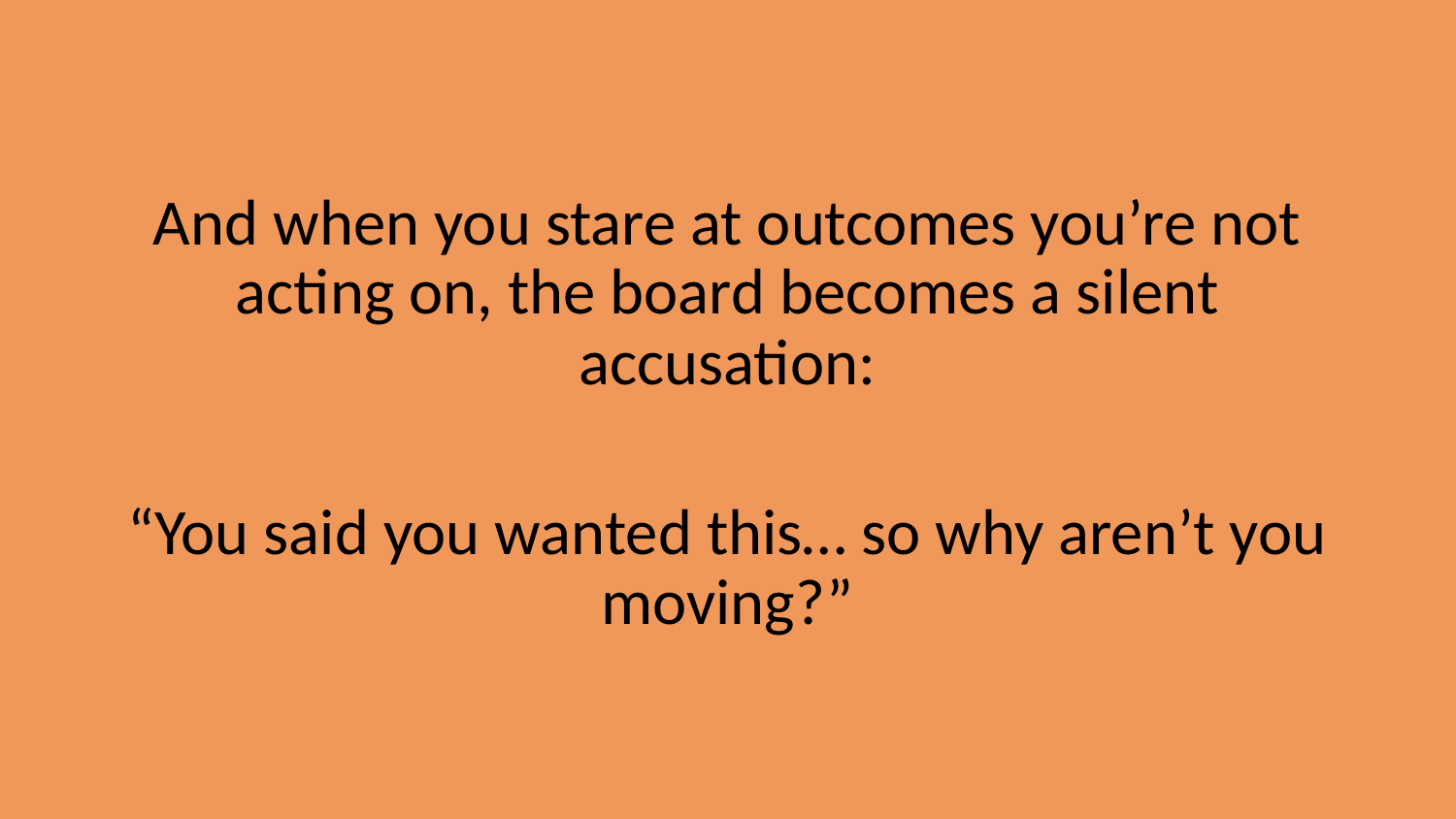

And when you stare at outcomes you’re not acting on, the board becomes a silent accusation:

“You said you wanted this… so why aren’t you moving?”